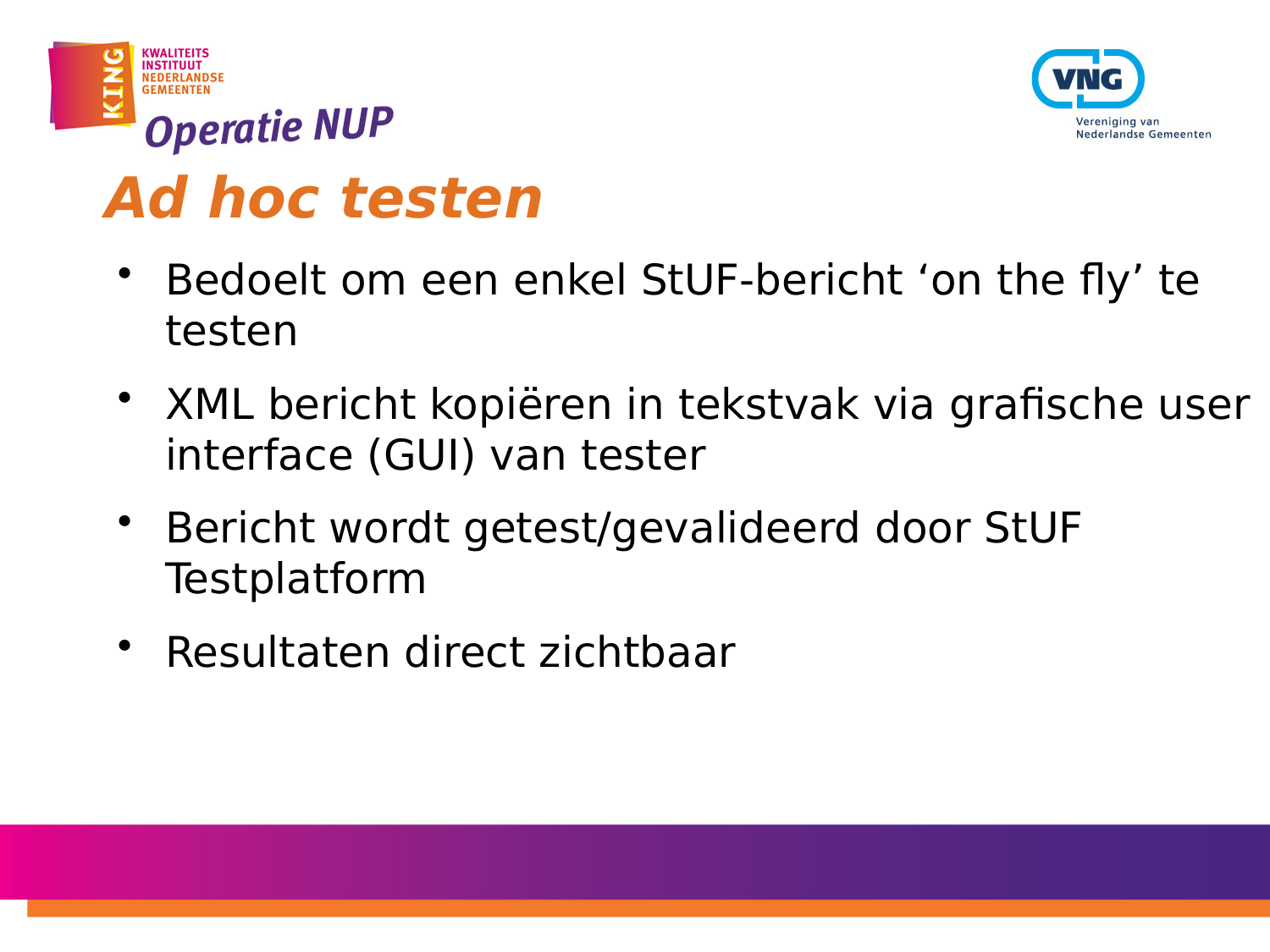

Ad hoc testen
Bedoelt om een enkel StUF-bericht ‘on the fly’ te testen
XML bericht kopiëren in tekstvak via grafische user interface (GUI) van tester
Bericht wordt getest/gevalideerd door StUF Testplatform
Resultaten direct zichtbaar